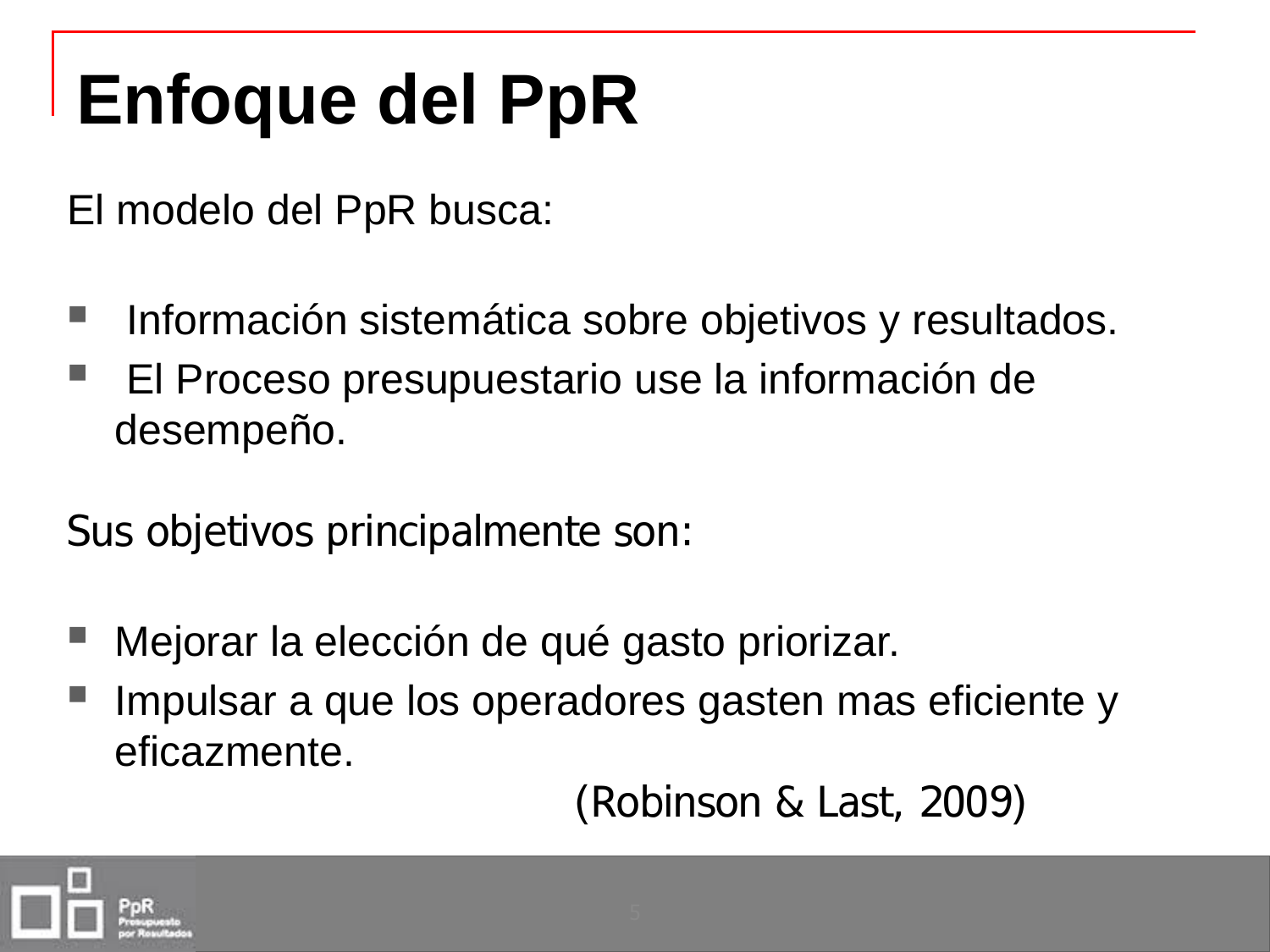

# Enfoque del PpR
El modelo del PpR busca:

 Información sistemática sobre objetivos y resultados.
 El Proceso presupuestario use la información de desempeño.

Sus objetivos principalmente son:

Mejorar la elección de qué gasto priorizar.
Impulsar a que los operadores gasten mas eficiente y eficazmente.
				(Robinson & Last, 2009)

5